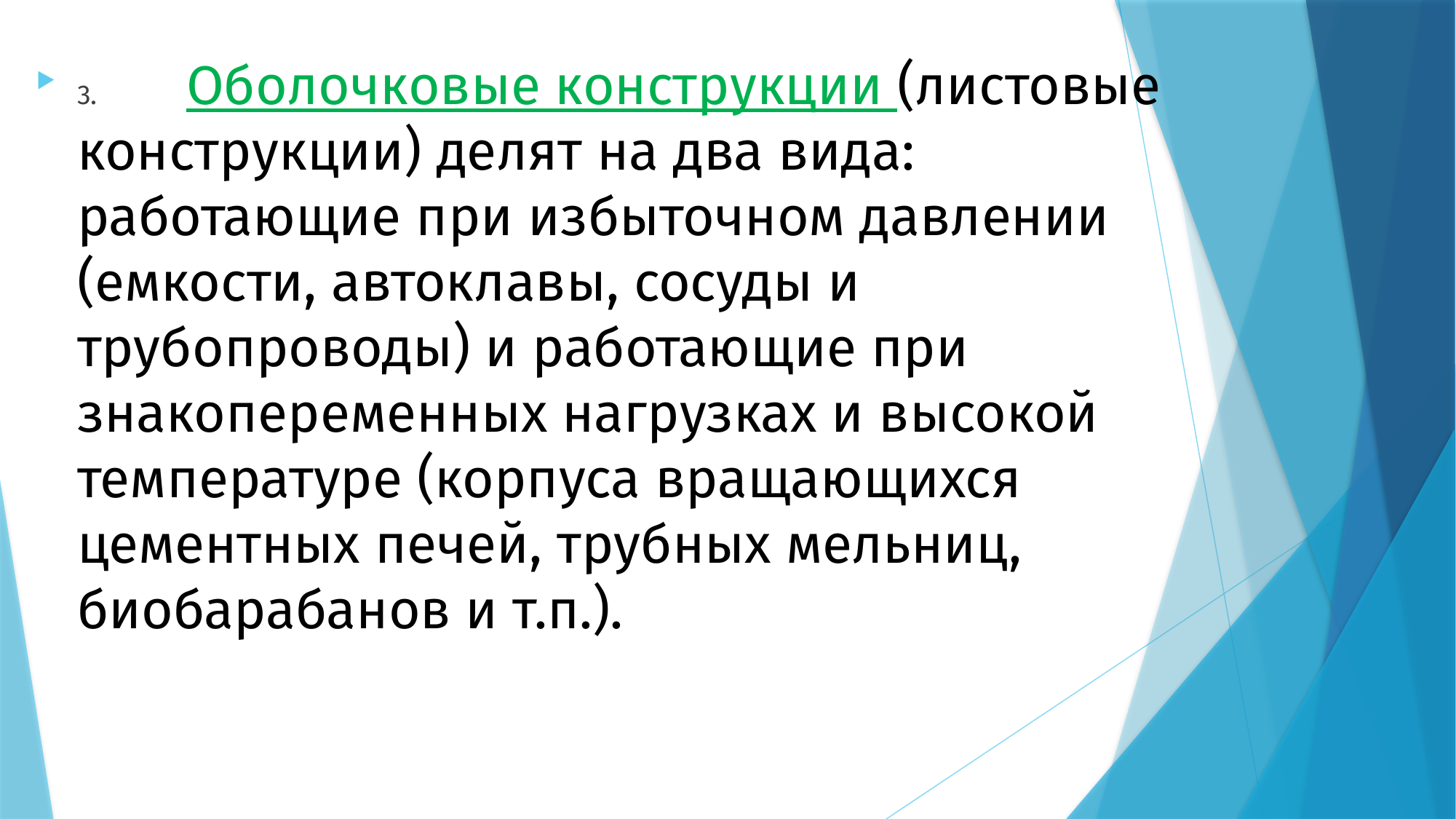

3.	Оболочковые конструкции (листовые конструкции) делят на два вида: работающие при избыточном давлении (емкости, автоклавы, сосуды и трубопроводы) и работающие при знакопеременных нагрузках и высокой температуре (корпуса вращающихся цементных печей, трубных мельниц, биобарабанов и т.п.).